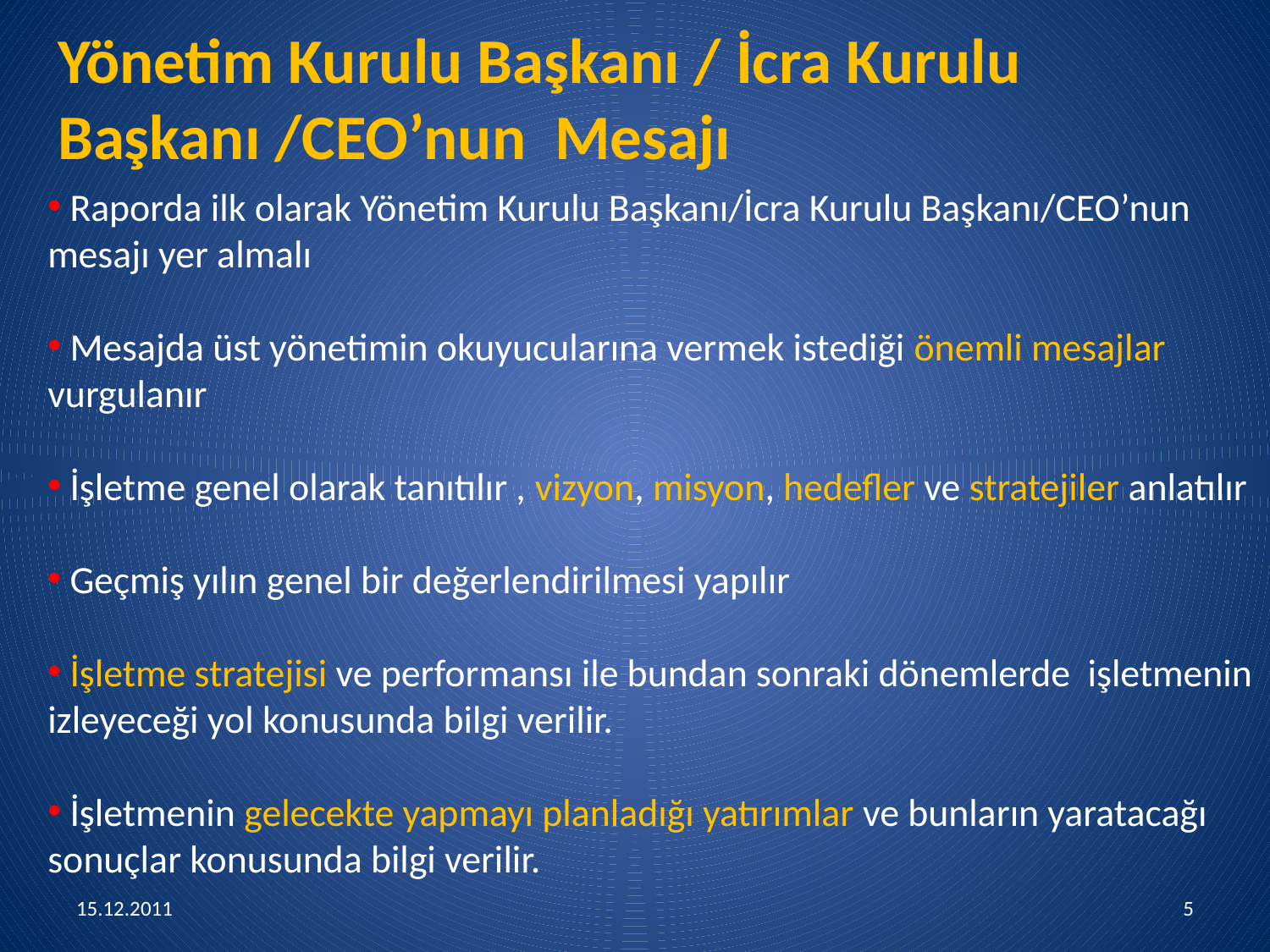

# Yönetim Kurulu Başkanı / İcra Kurulu Başkanı /CEO’nun  Mesajı
 Raporda ilk olarak Yönetim Kurulu Başkanı/İcra Kurulu Başkanı/CEO’nun mesajı yer almalı

 Mesajda üst yönetimin okuyucularına vermek istediği önemli mesajlar vurgulanır

 İşletme genel olarak tanıtılır , vizyon, misyon, hedefler ve stratejiler anlatılır

 Geçmiş yılın genel bir değerlendirilmesi yapılır

 İşletme stratejisi ve performansı ile bundan sonraki dönemlerde  işletmenin izleyeceği yol konusunda bilgi verilir.

 İşletmenin gelecekte yapmayı planladığı yatırımlar ve bunların yaratacağı   sonuçlar konusunda bilgi verilir.

15.12.2011
5